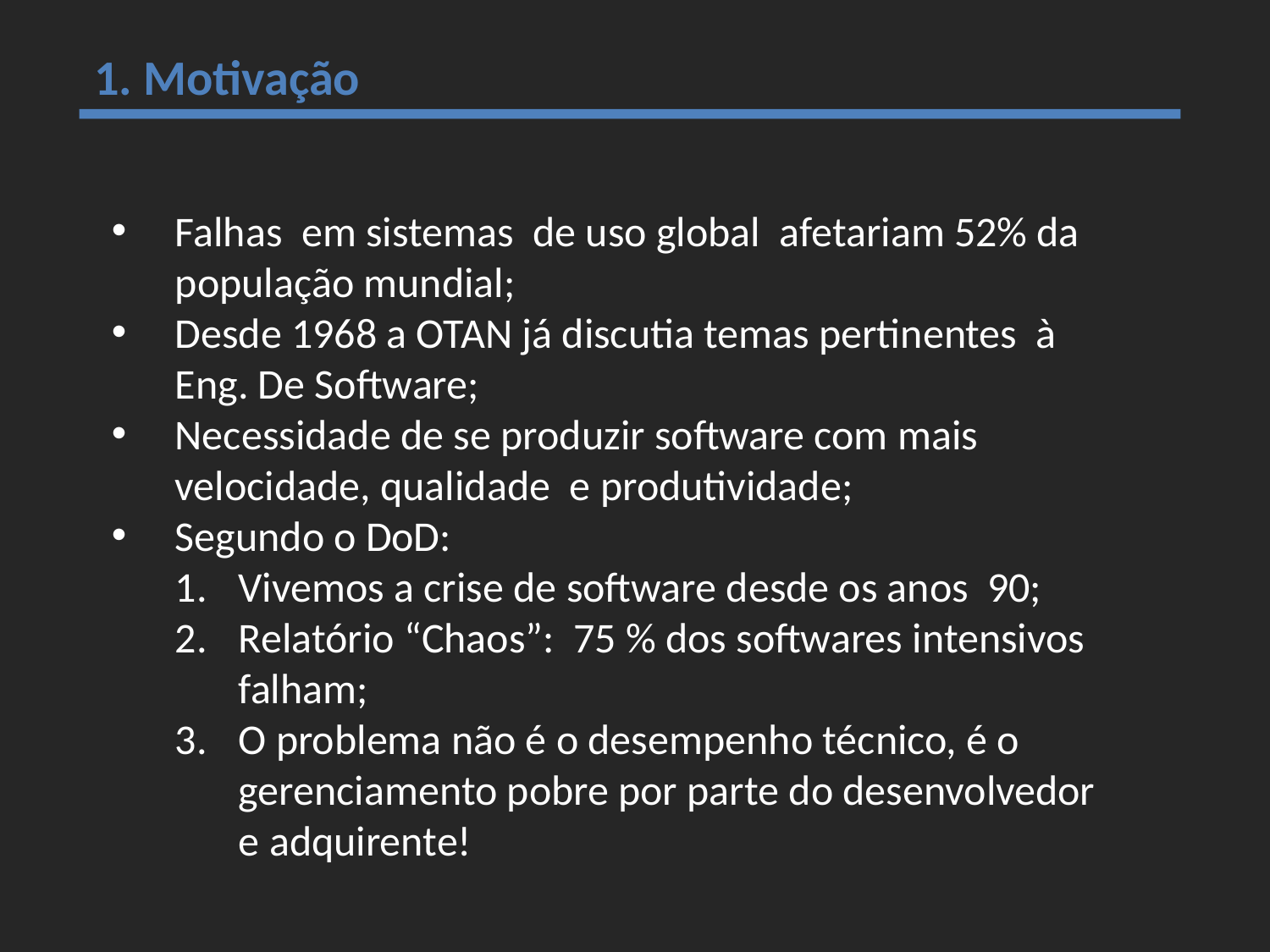

1. Motivação

Falhas  em sistemas  de uso global  afetariam 52% da população mundial;
Desde 1968 a OTAN já discutia temas pertinentes  à Eng. De Software;
Necessidade de se produzir software com mais velocidade, qualidade  e produtividade;
Segundo o DoD:
Vivemos a crise de software desde os anos  90;
Relatório “Chaos”:  75 % dos softwares intensivos falham;
O problema não é o desempenho técnico, é o gerenciamento pobre por parte do desenvolvedor e adquirente!